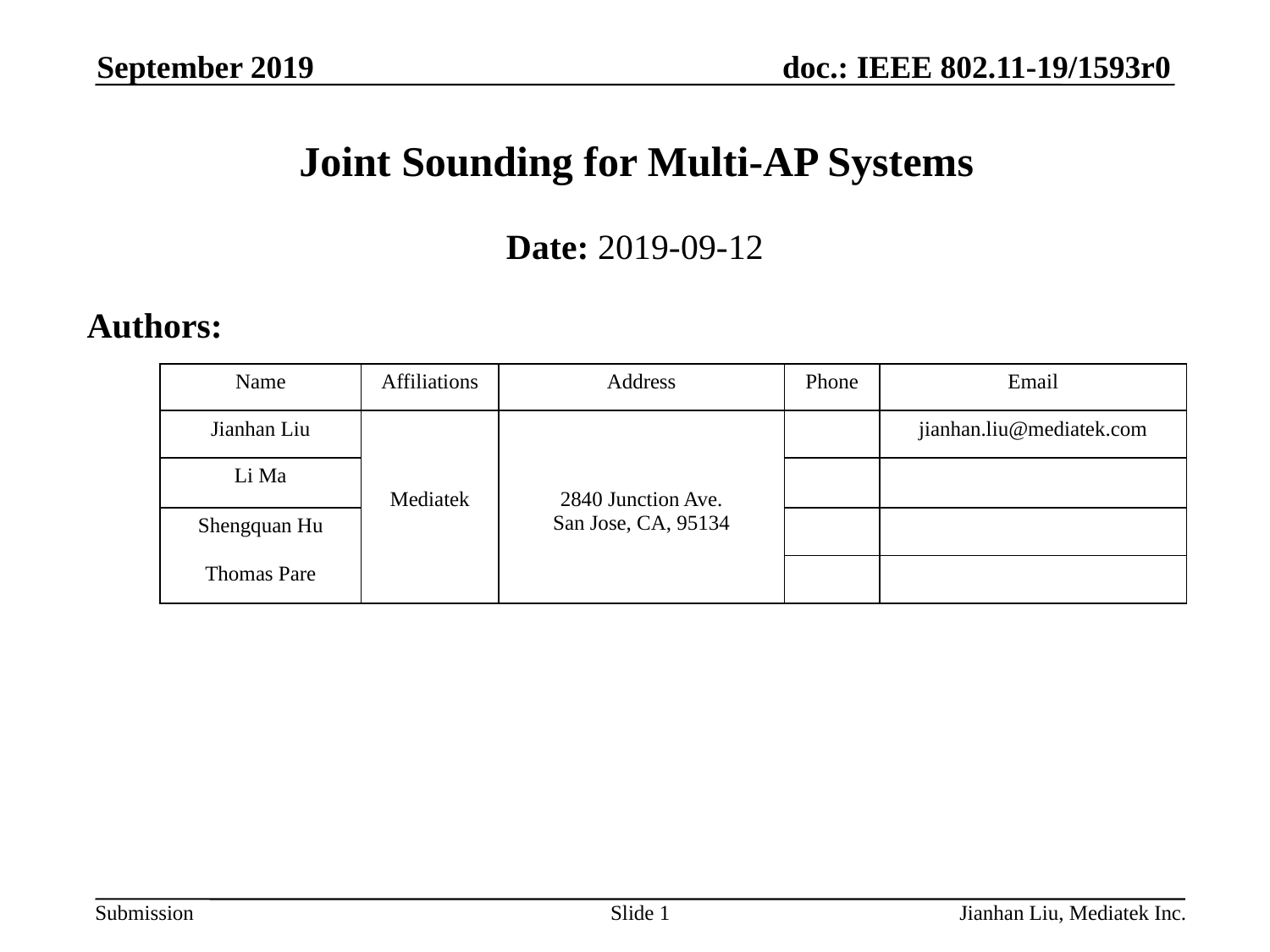

September 2019
# Joint Sounding for Multi-AP Systems
Date: 2019-09-12
Authors:
| Name | Affiliations | Address | Phone | Email |
| --- | --- | --- | --- | --- |
| Jianhan Liu | Mediatek | 2840 Junction Ave. San Jose, CA, 95134 |  | jianhan.liu@mediatek.com |
| Li Ma |  |  |  |  |
| Shengquan Hu |  |  |  |  |
| Thomas Pare |  |  |  |  |
|  |  |  |  |  |
Slide 1
Jianhan Liu, Mediatek Inc.